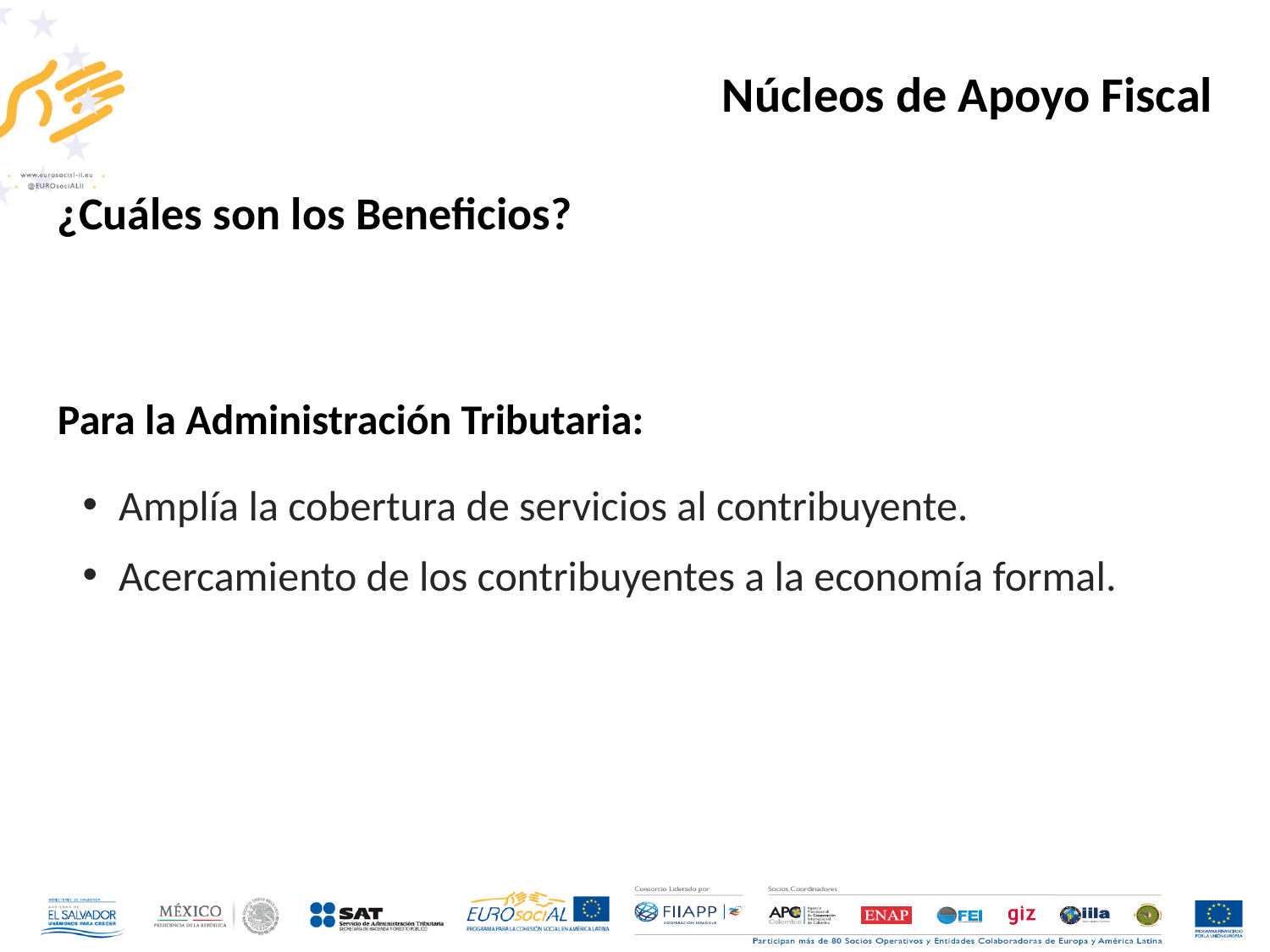

Núcleos de Apoyo Fiscal
¿Cuáles son los Beneficios?
Para la Administración Tributaria:

Amplía la cobertura de servicios al contribuyente.

Acercamiento de los contribuyentes a la economía formal.